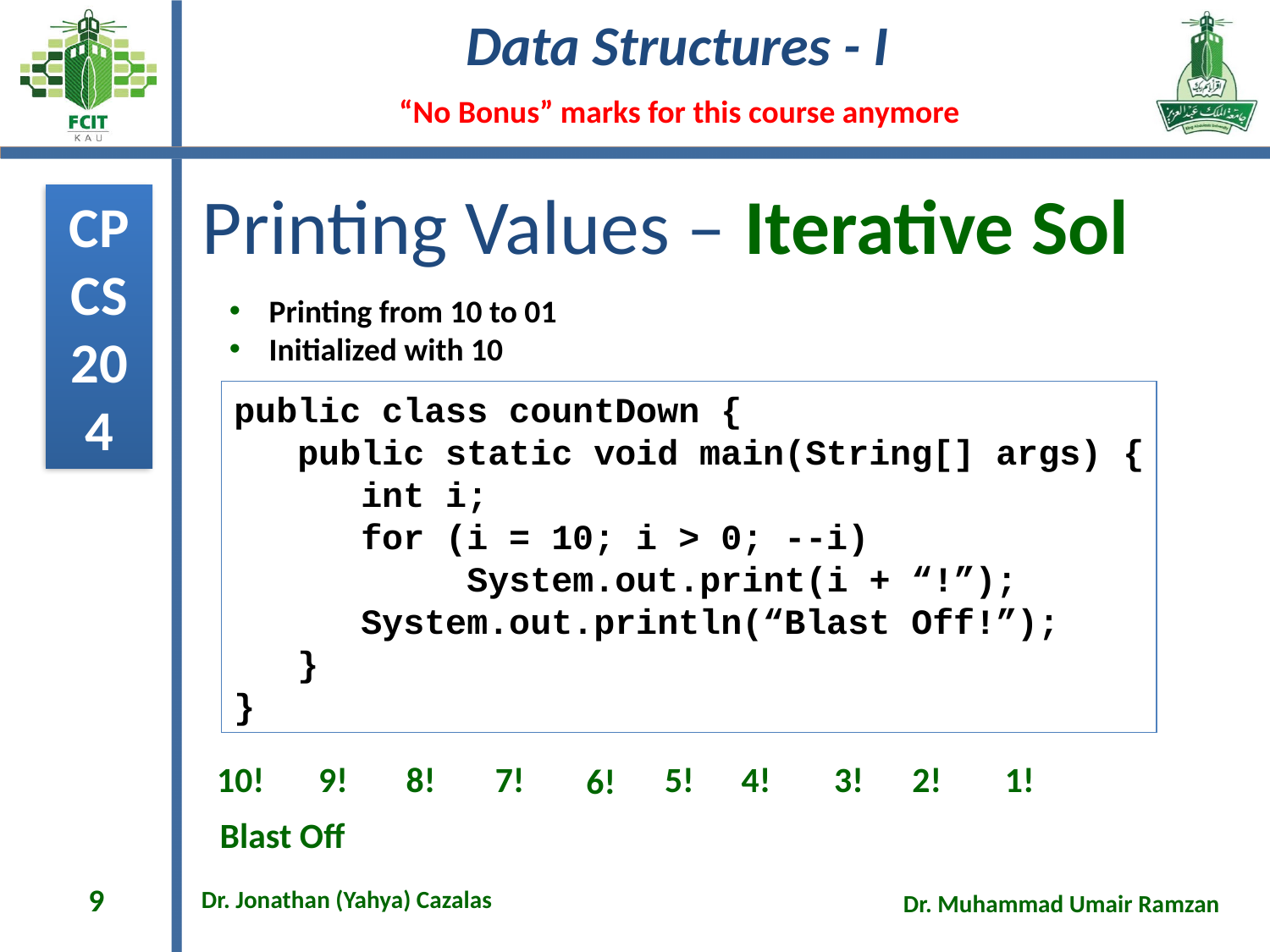

# Printing Values – Iterative Sol
Printing from 10 to 01
Initialized with 10
public class countDown {
   public static void main(String[] args) {
      int i;
      for (i = 10; i > 0; --i)
           System.out.print(i + “!”);
      System.out.println(“Blast Off!”);
   }
}
1!
2!
3!
7!
5!
4!
9!
8!
10!
6!
Blast Off
9